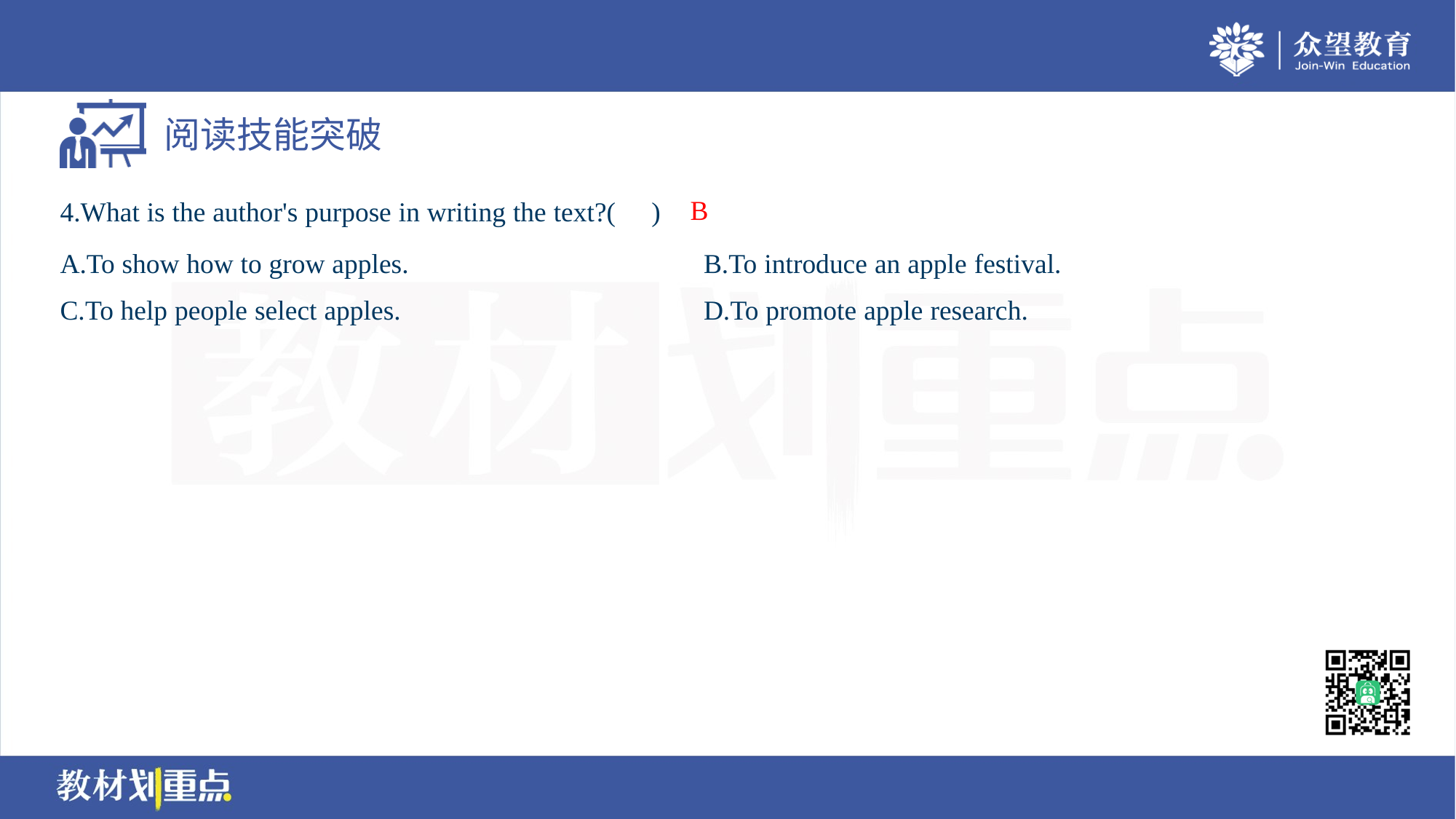

B
4.What is the author's purpose in writing the text?(     )
A.To show how to grow apples.	B.To introduce an apple festival.
C.To help people select apples.	D.To promote apple research.